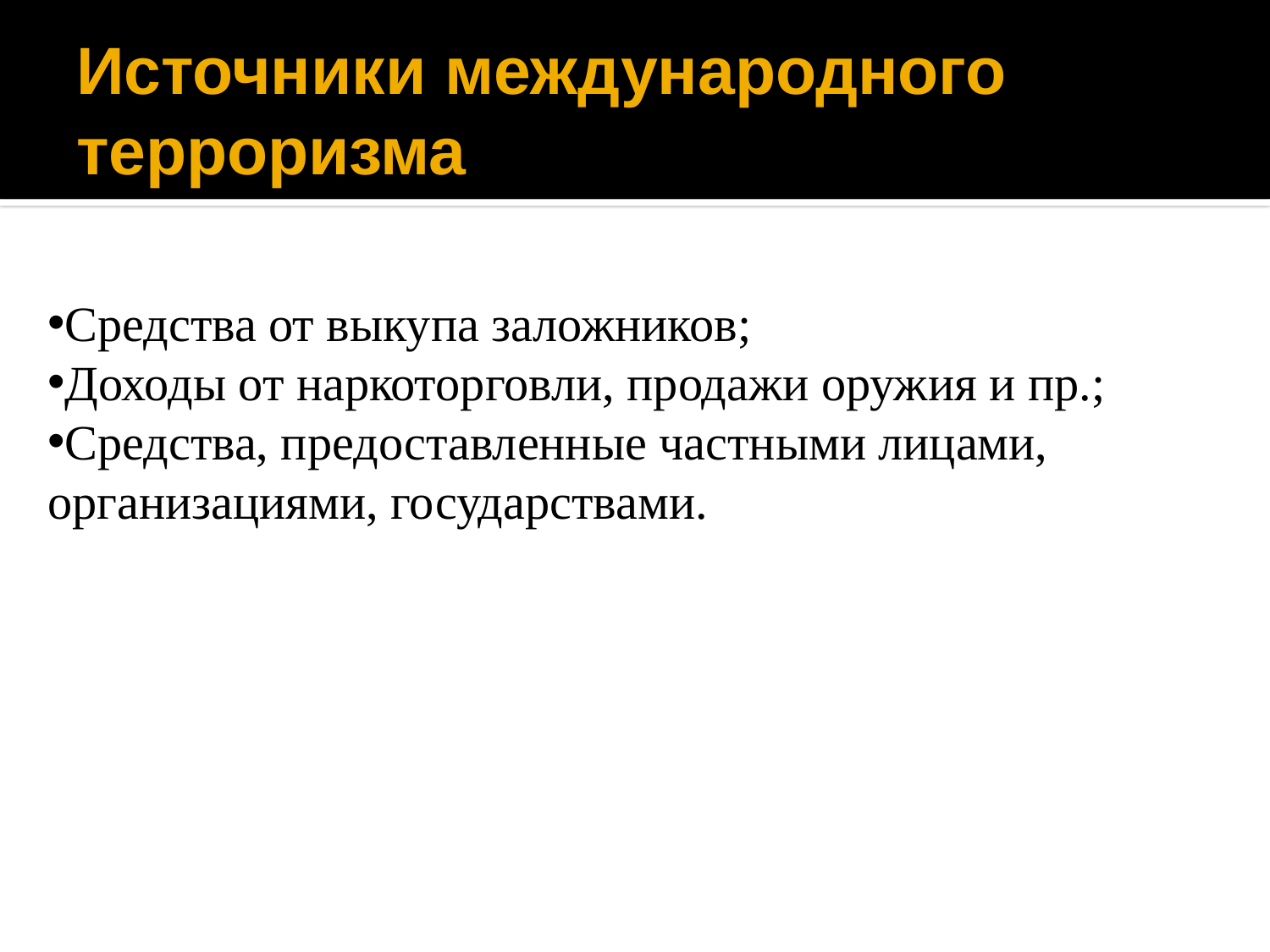

# Источники международного терроризма
Средства от выкупа заложников;
Доходы от наркоторговли, продажи оружия и пр.;
Средства, предоставленные частными лицами, организациями, государствами.